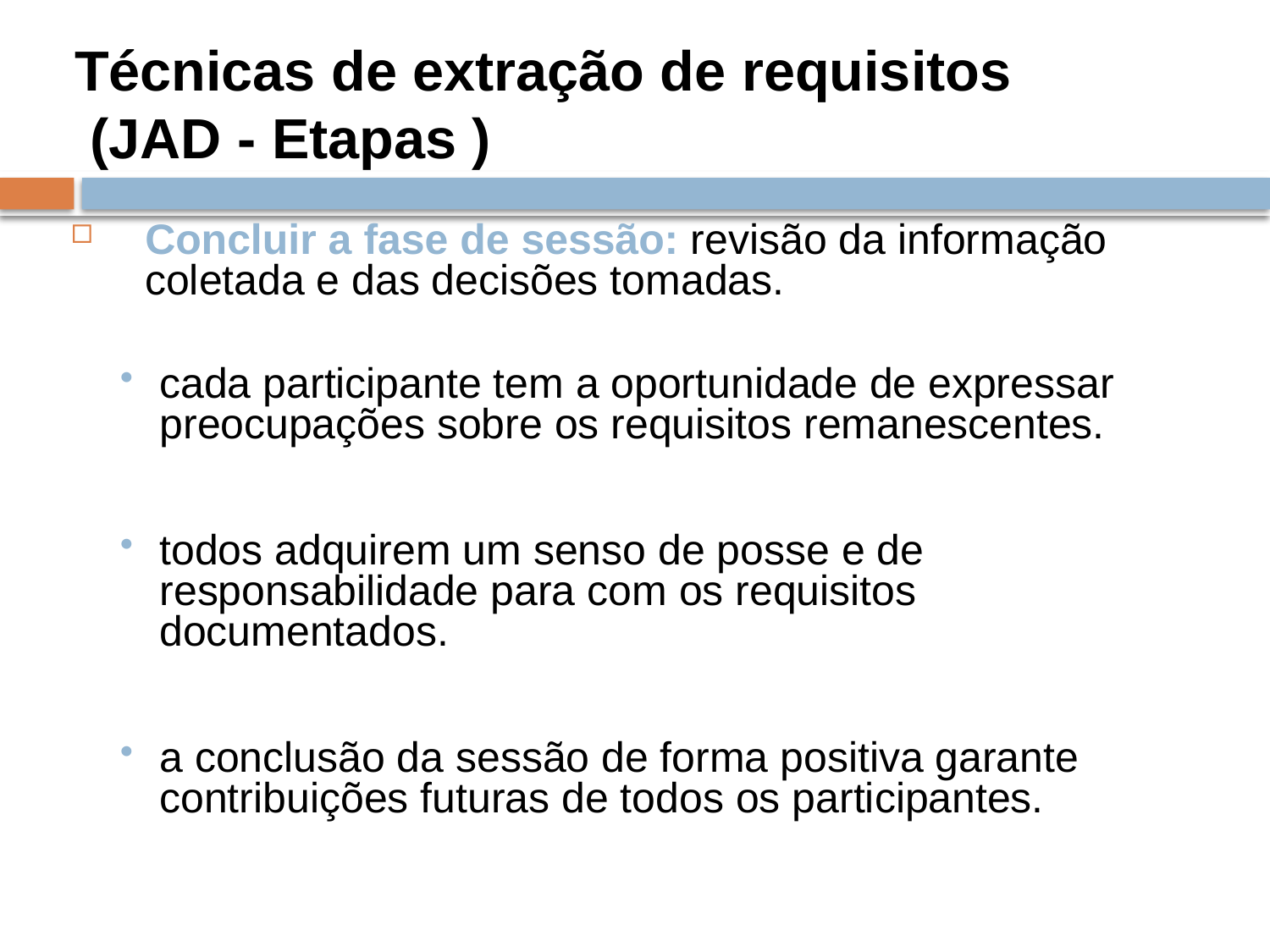

Técnicas de extração de requisitos
 (JAD - Etapas )
Concluir a fase de sessão: revisão da informação coletada e das decisões tomadas.

cada participante tem a oportunidade de expressar preocupações sobre os requisitos remanescentes.

todos adquirem um senso de posse e de responsabilidade para com os requisitos documentados.

a conclusão da sessão de forma positiva garante contribuições futuras de todos os participantes.